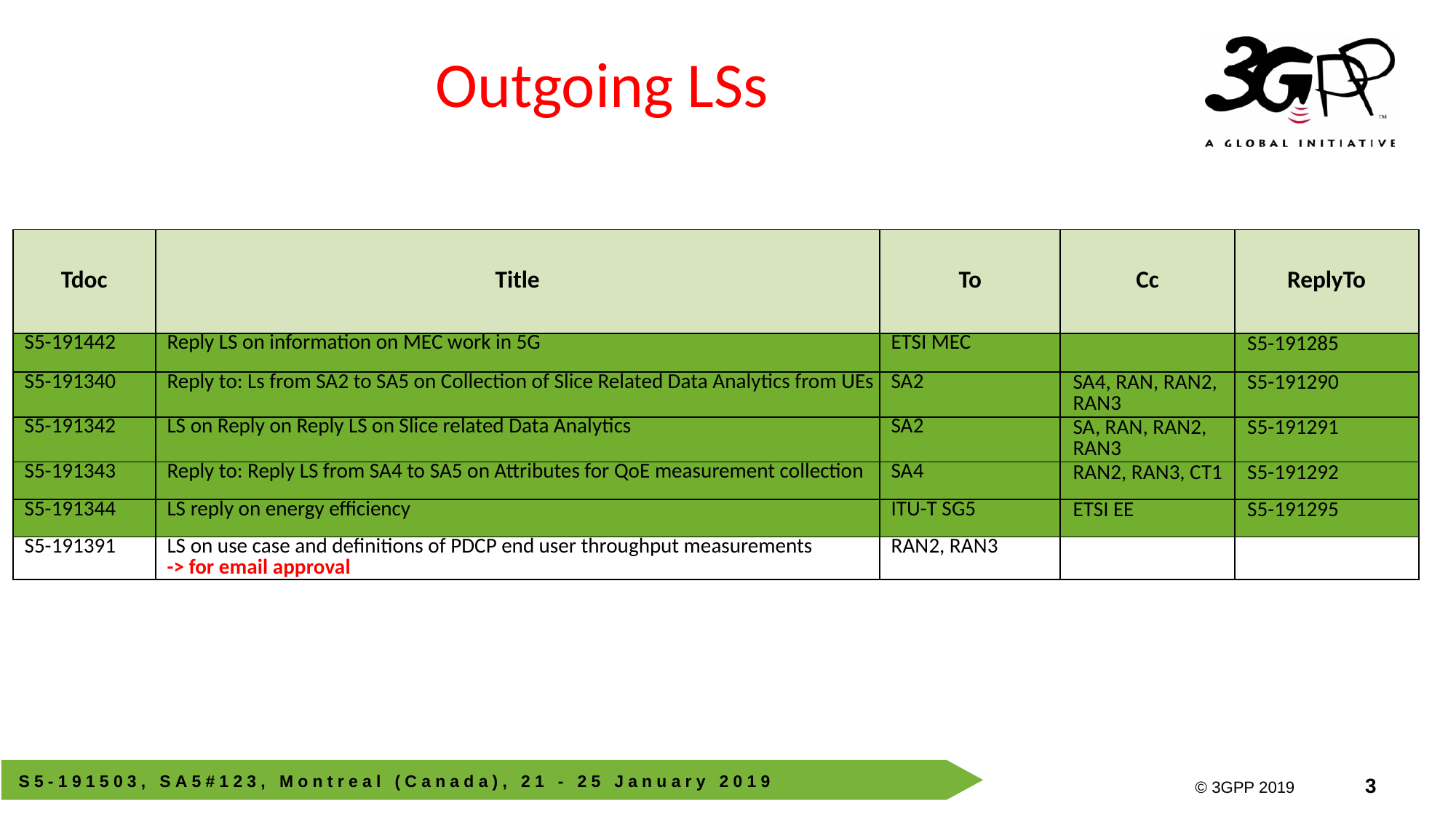

# Outgoing LSs
| Tdoc | Title | To | Cc | ReplyTo |
| --- | --- | --- | --- | --- |
| S5-191442 | Reply LS on information on MEC work in 5G | ETSI MEC |  | S5-191285 |
| S5-191340 | Reply to: Ls from SA2 to SA5 on Collection of Slice Related Data Analytics from UEs | SA2 | SA4, RAN, RAN2, RAN3 | S5-191290 |
| S5-191342 | LS on Reply on Reply LS on Slice related Data Analytics | SA2 | SA, RAN, RAN2, RAN3 | S5-191291 |
| S5-191343 | Reply to: Reply LS from SA4 to SA5 on Attributes for QoE measurement collection | SA4 | RAN2, RAN3, CT1 | S5-191292 |
| S5-191344 | LS reply on energy efficiency | ITU-T SG5 | ETSI EE | S5-191295 |
| S5-191391 | LS on use case and definitions of PDCP end user throughput measurements -> for email approval | RAN2, RAN3 |  |  |